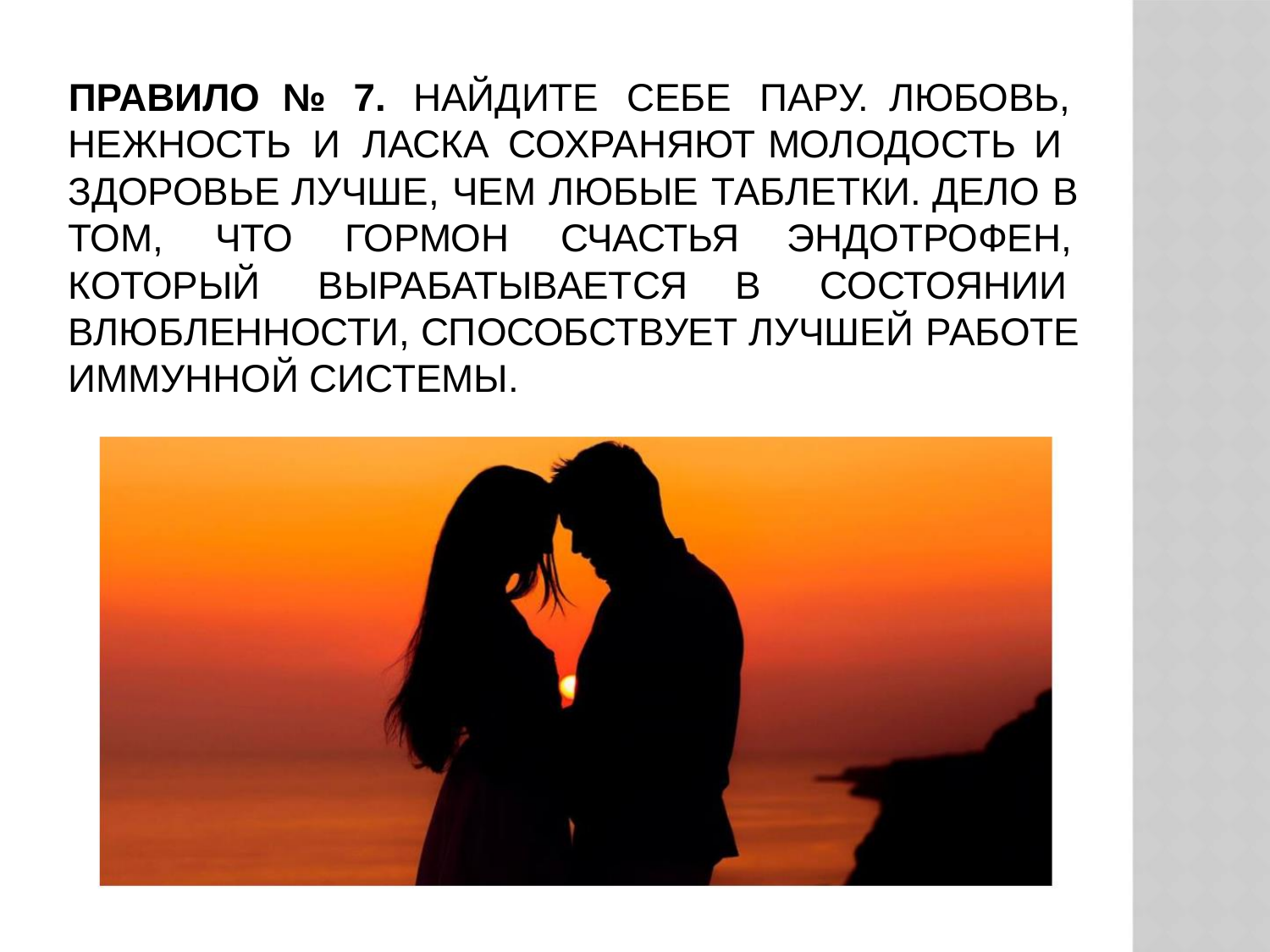

ПРАВИЛО № 7. НАЙДИТЕ СЕБЕ ПАРУ. ЛЮБОВЬ,
НЕЖНОСТЬ И ЛАСКА СОХРАНЯЮТ МОЛОДОСТЬ И
ЗДОРОВЬЕ ЛУЧШЕ, ЧЕМ ЛЮБЫЕ ТАБЛЕТКИ. ДЕЛО В
ТОМ, ЧТО ГОРМОН СЧАСТЬЯ ЭНДОТРОФЕН,
КОТОРЫЙ ВЫРАБАТЫВАЕТСЯ В СОСТОЯНИИ
ВЛЮБЛЕННОСТИ, СПОСОБСТВУЕТ ЛУЧШЕЙ РАБОТЕ
ИММУННОЙ СИСТЕМЫ.